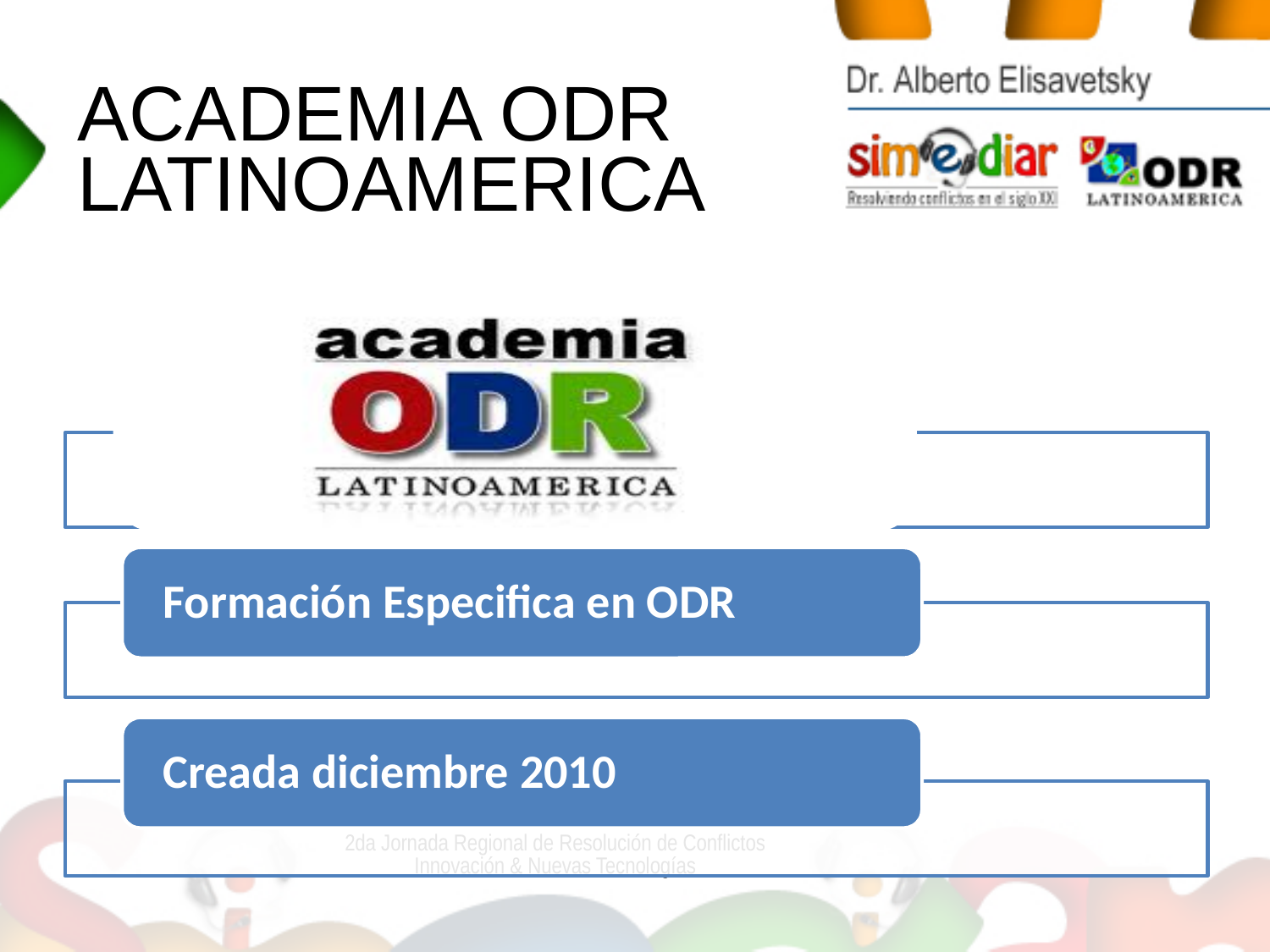

# ACADEMIA ODR LATINOAMERICA

Formación Especifica en ODR
Creada diciembre 2010